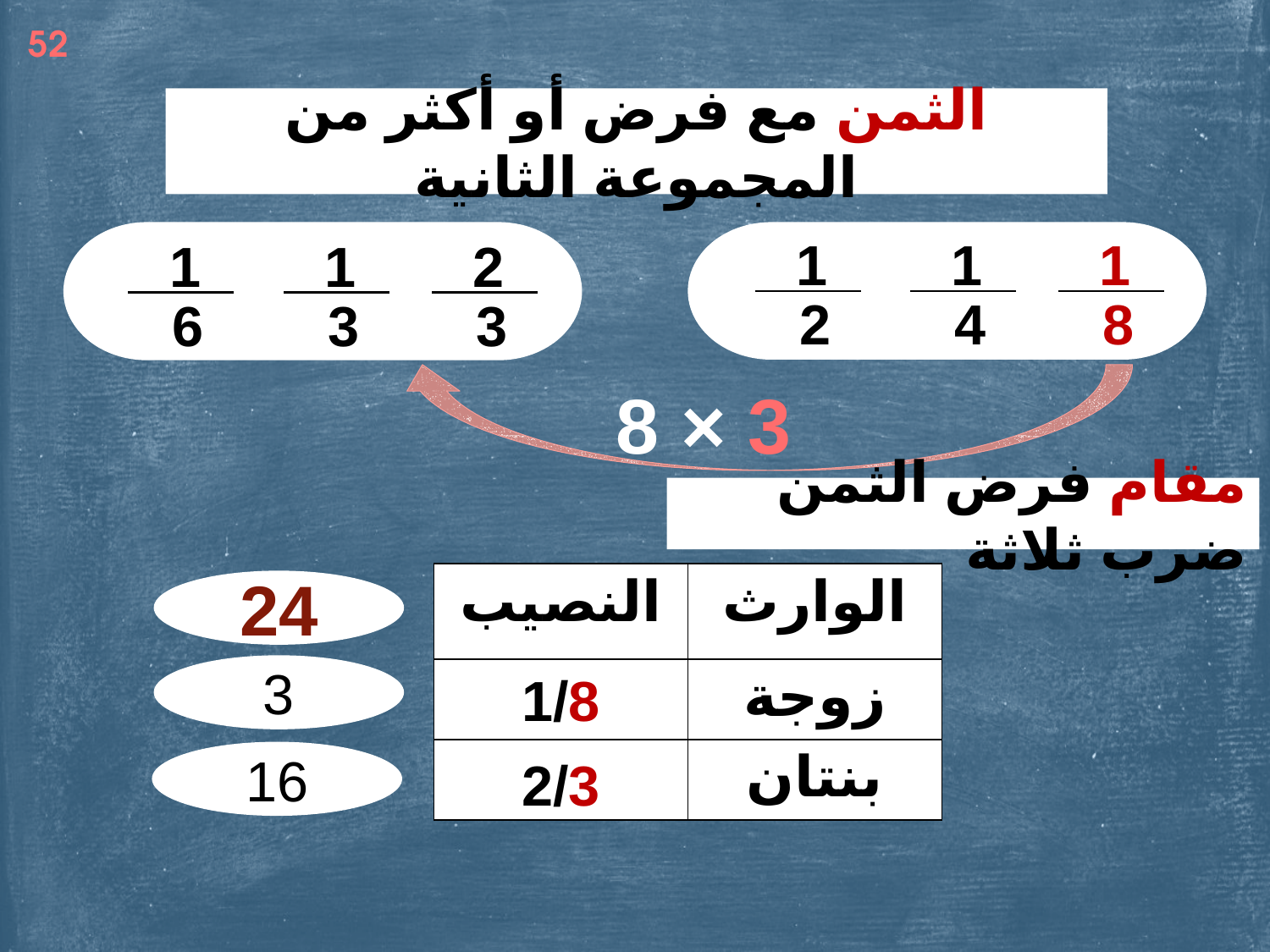

52
الثمن مع فرض أو أكثر من المجموعة الثانية

1
1
1
1
1
2
2
4
8
6
3
3

 8 × 3
مقام فرض الثمن ضرب ثلاثة
| النصيب | الوارث |
| --- | --- |
|  | زوجة |
|  | بنتان |
24
3
1/8
16
2/3